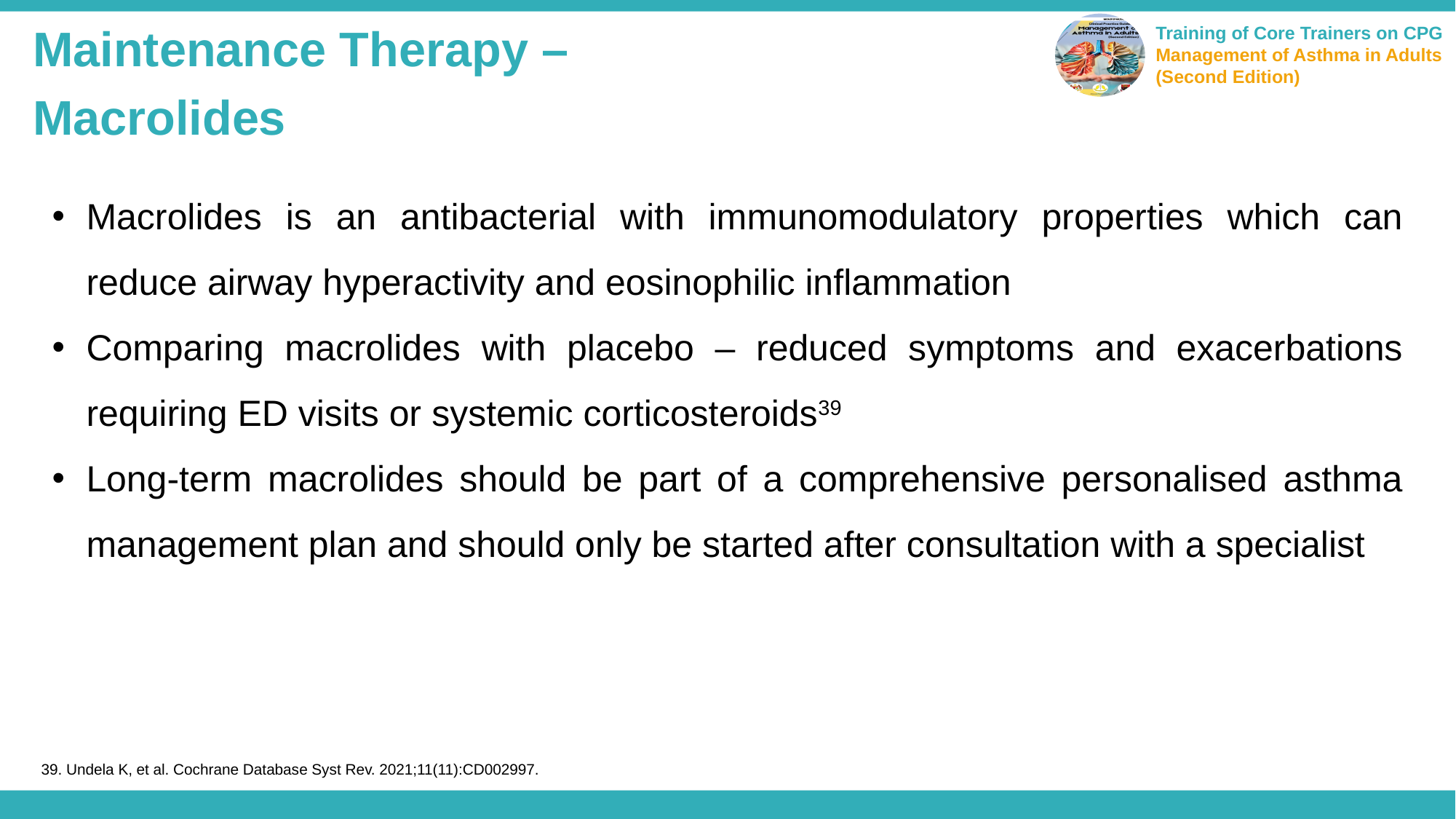

Maintenance Therapy –
Macrolides
Macrolides is an antibacterial with immunomodulatory properties which can reduce airway hyperactivity and eosinophilic inflammation
Comparing macrolides with placebo – reduced symptoms and exacerbations requiring ED visits or systemic corticosteroids39
Long-term macrolides should be part of a comprehensive personalised asthma management plan and should only be started after consultation with a specialist
39. Undela K, et al. Cochrane Database Syst Rev. 2021;11(11):CD002997.